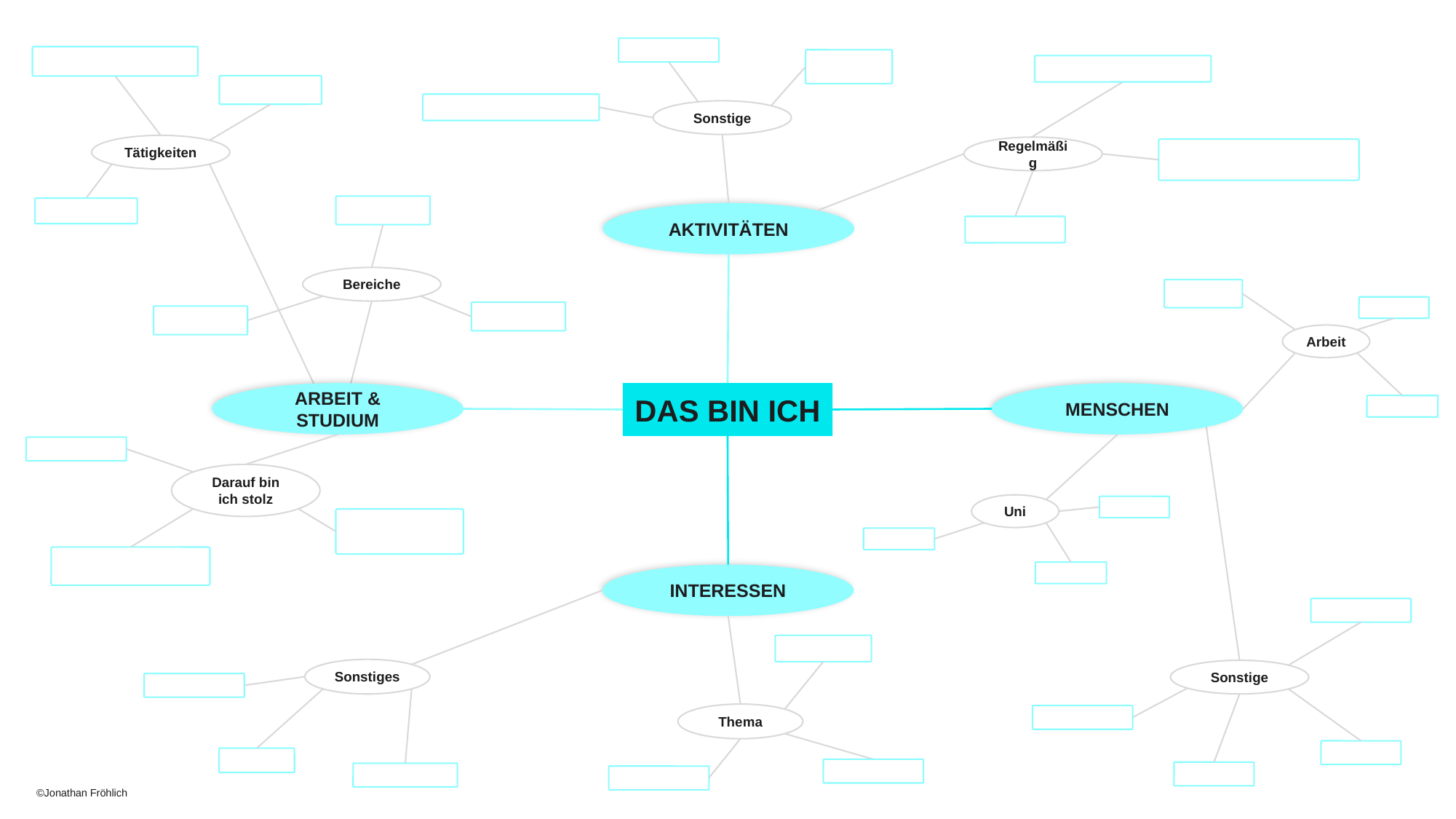

Sonstige
Tätigkeiten
Regelmäßig

AKTIVITÄTEN

Bereiche

Arbeit
ARBEIT & STUDIUM
MENSCHEN
DAS BIN ICH

Darauf bin ich stolz
Uni

INTERESSEN

Sonstiges
Sonstige

Thema

©Jonathan Fröhlich